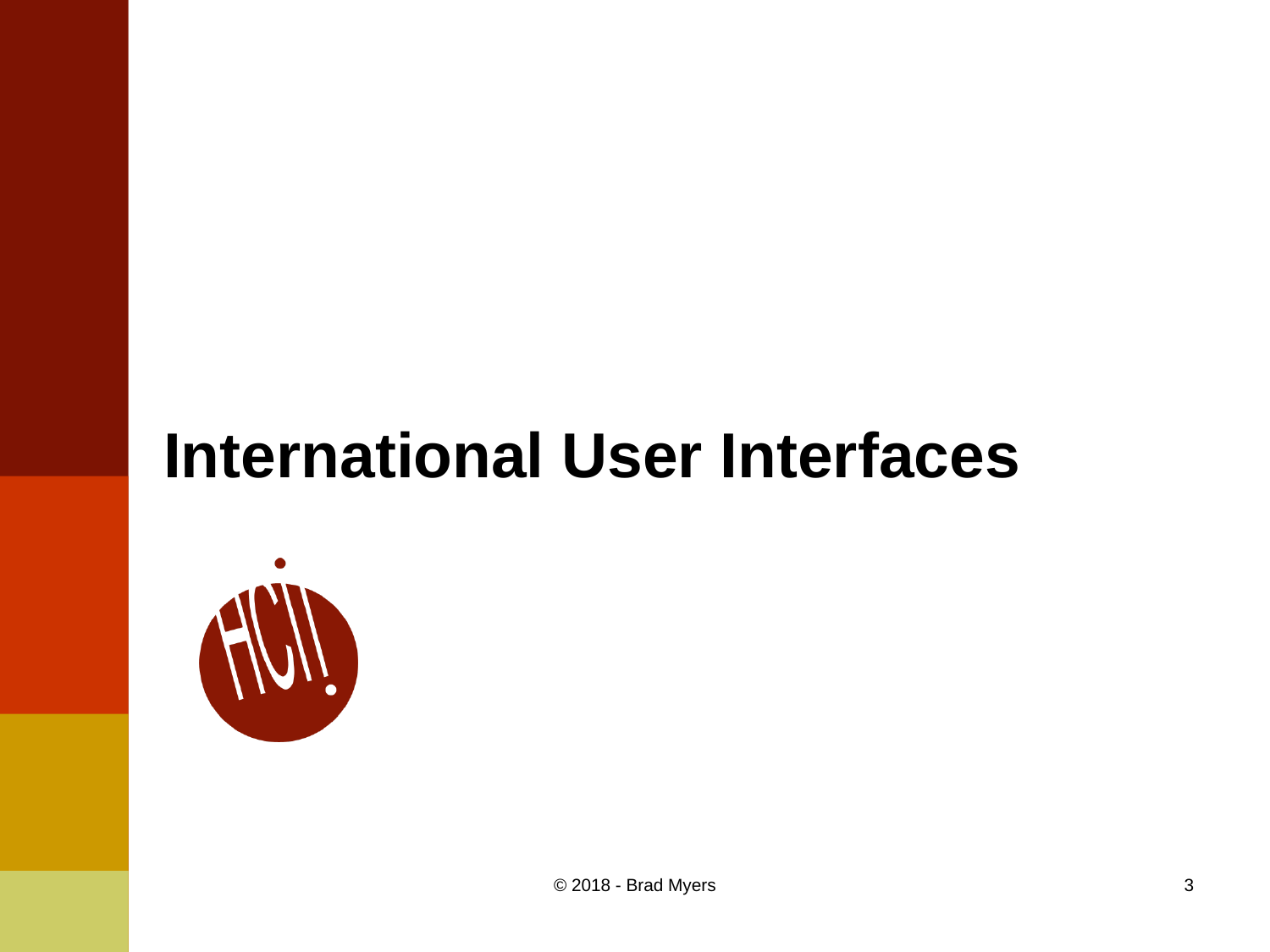

# International User Interfaces
© 2018 - Brad Myers
3